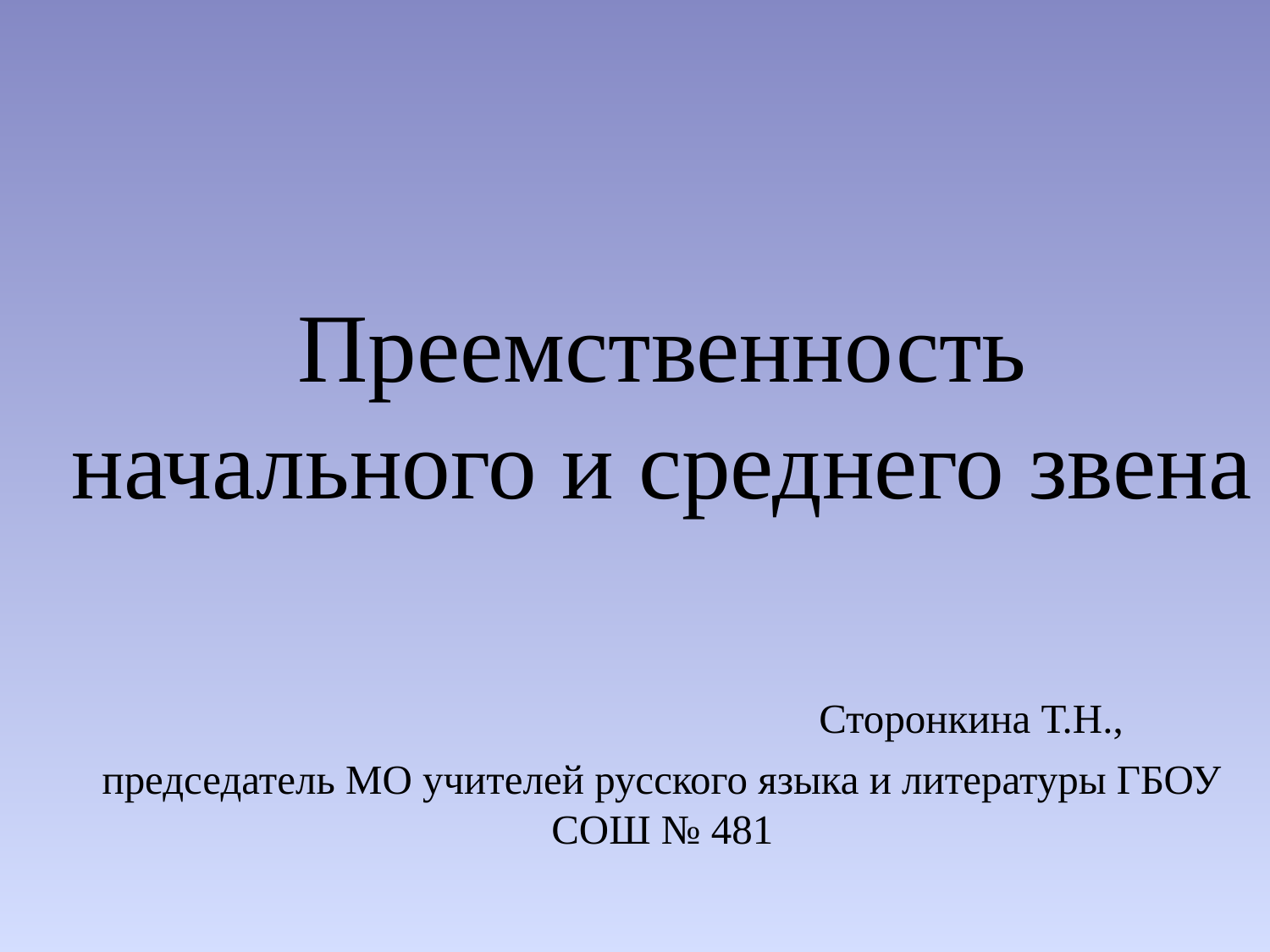

# Преемственность начального и среднего звена Сторонкина Т.Н.,   председатель МО учителей русского языка и литературы ГБОУ СОШ № 481